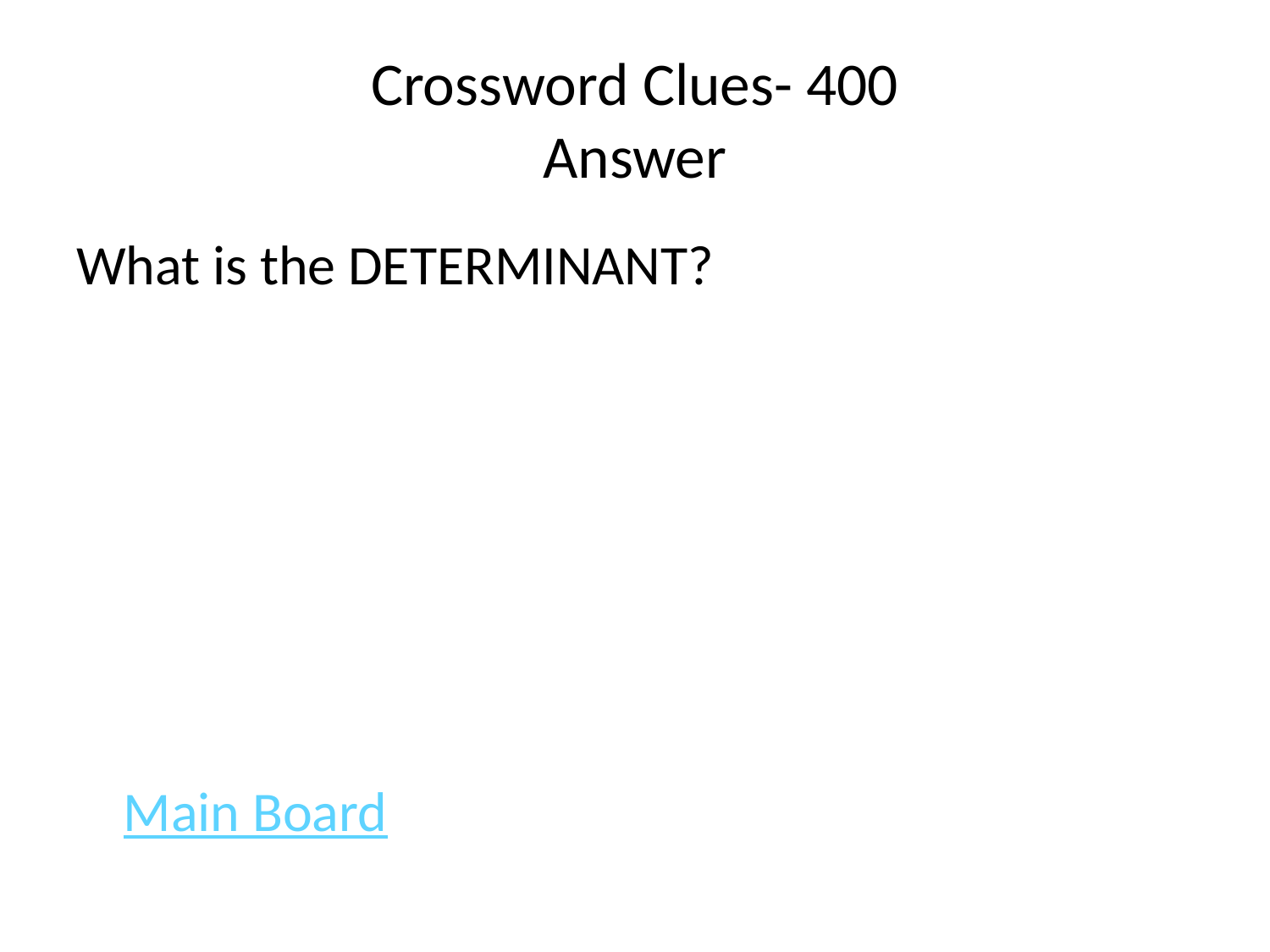

# Crossword Clues- 400 Answer

What is the DETERMINANT?

							Main Board